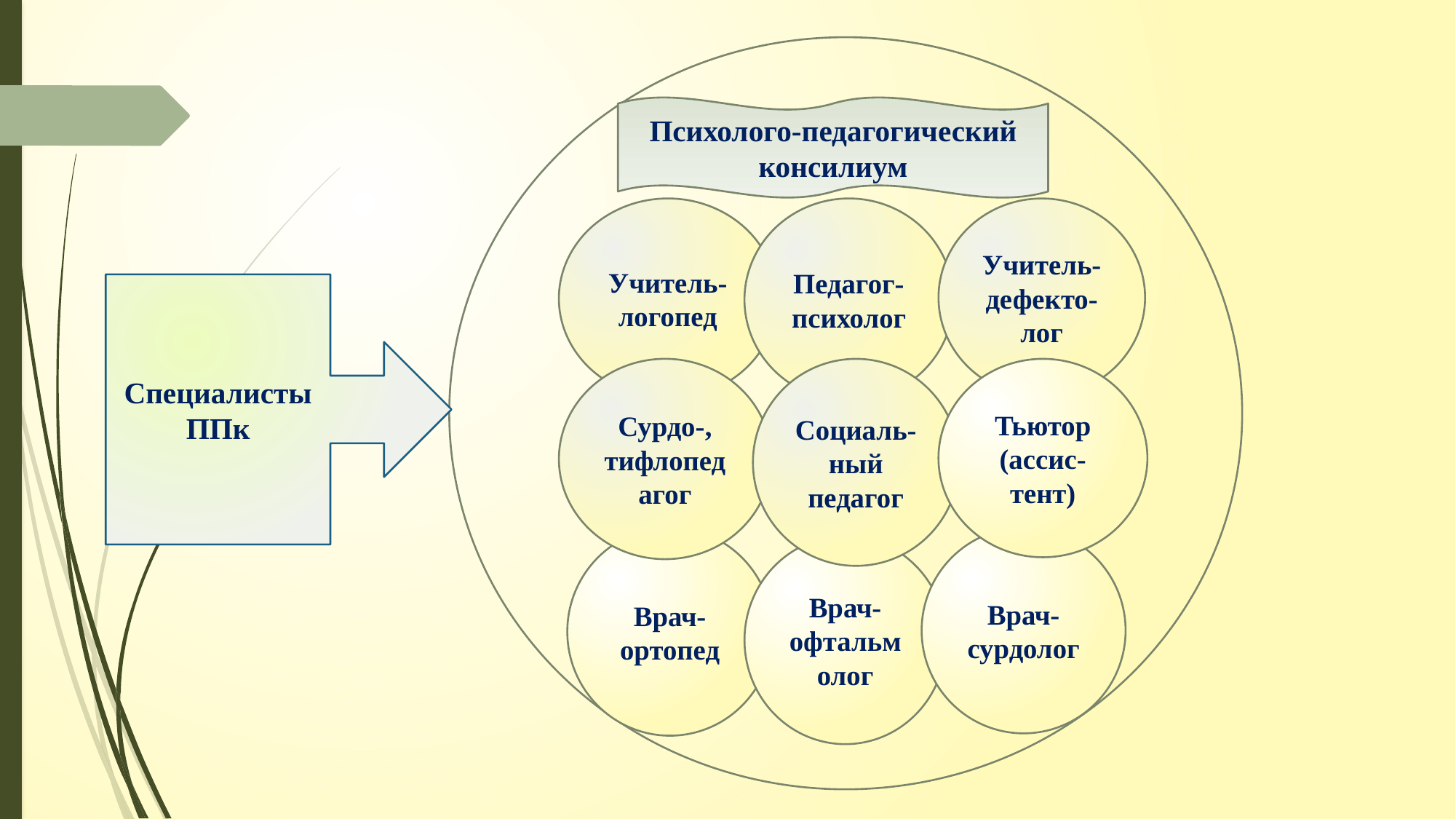

Психолого-педагогический консилиум
Педагог-психолог
Учитель-логопед
Учитель-дефекто-лог
Специалисты
ППк
Сурдо-, тифлопедагог
Социаль-ный педагог
Тьютор (ассис-тент)
Врач-сурдолог
Врач-ортопед
Врач-офтальмолог